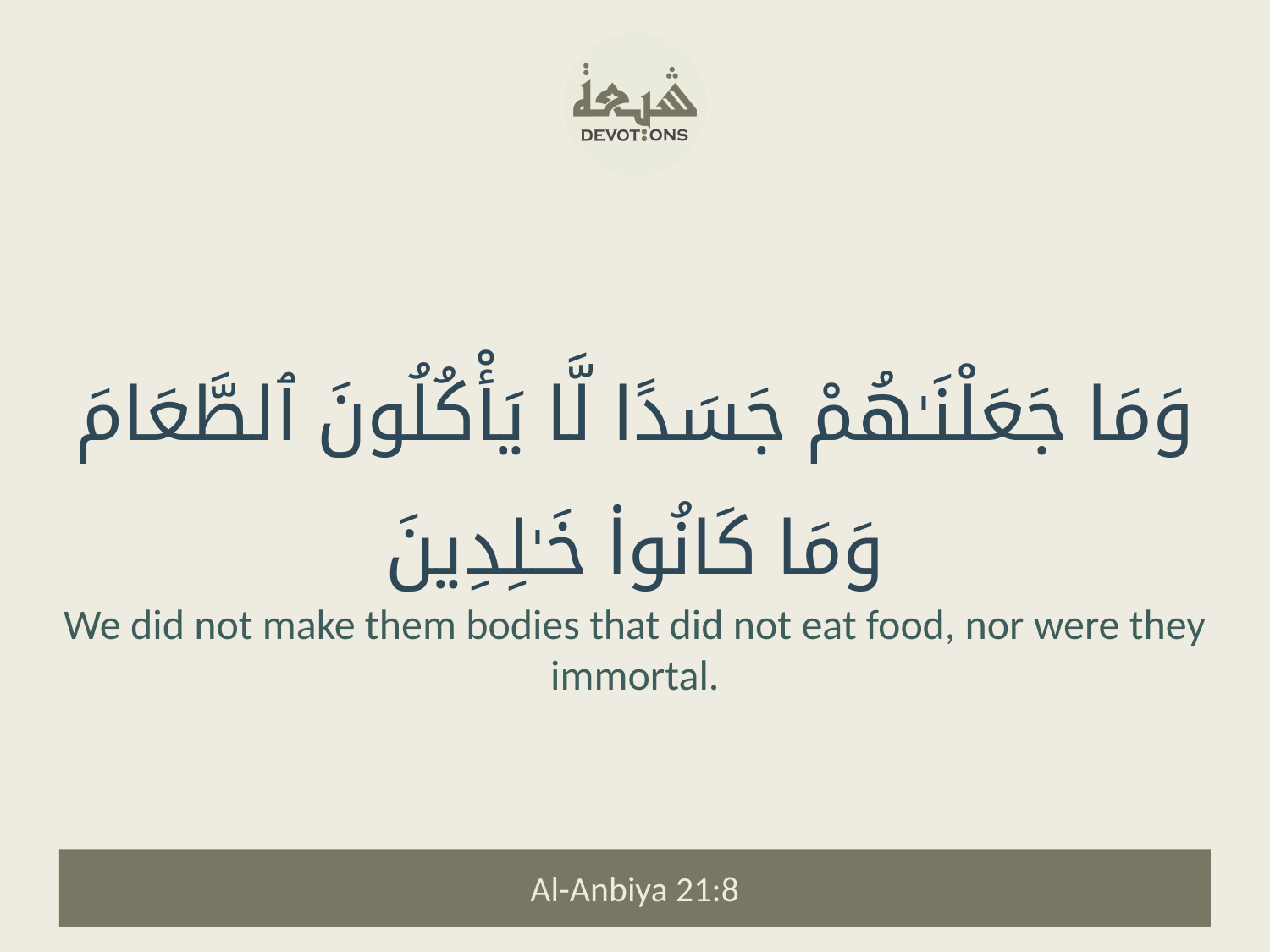

وَمَا جَعَلْنَـٰهُمْ جَسَدًا لَّا يَأْكُلُونَ ٱلطَّعَامَ وَمَا كَانُوا۟ خَـٰلِدِينَ
We did not make them bodies that did not eat food, nor were they immortal.
Al-Anbiya 21:8